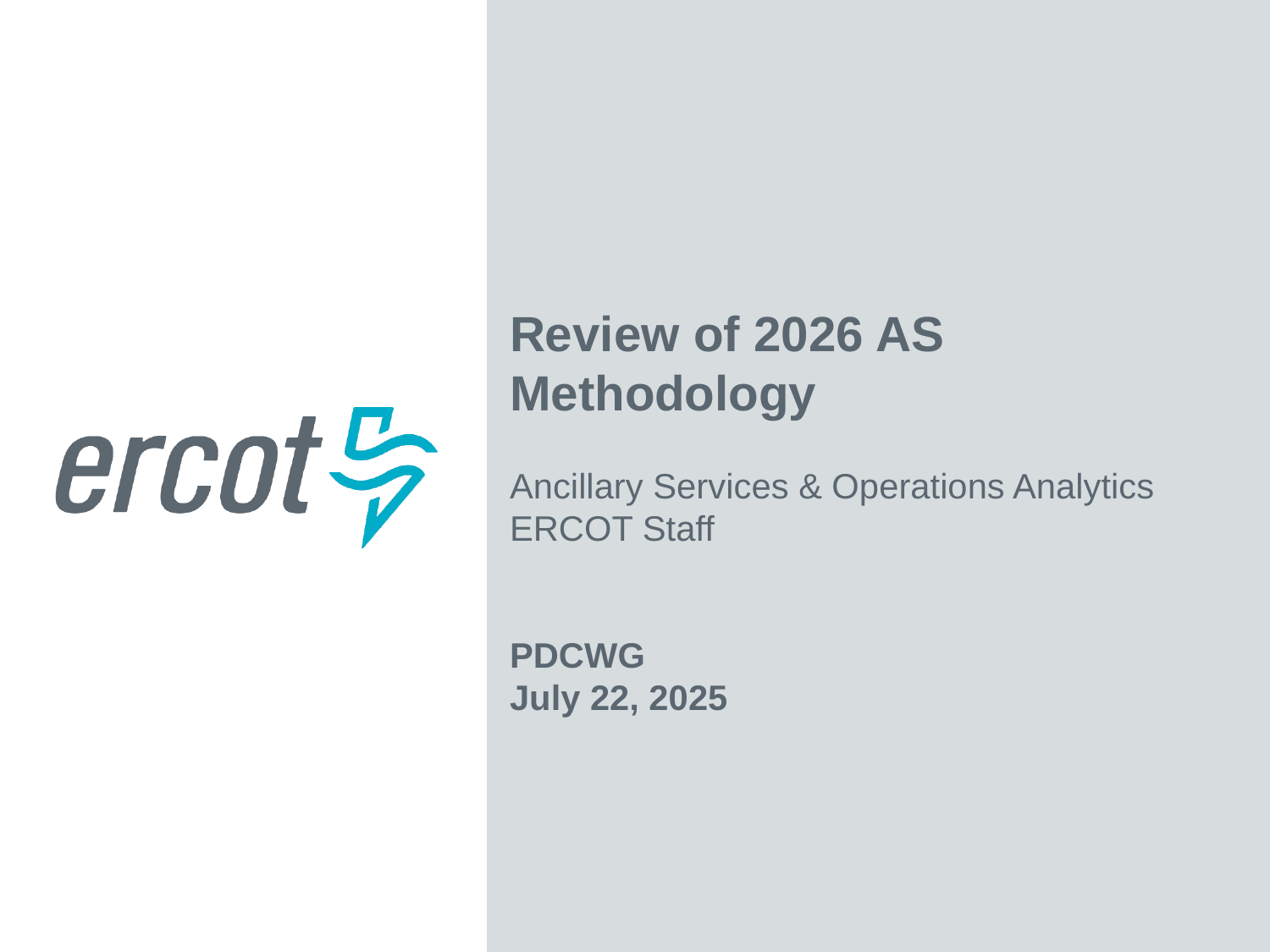

Review of 2026 AS Methodology

Ancillary Services & Operations Analytics
ERCOT Staff

PDCWG
July 22, 2025